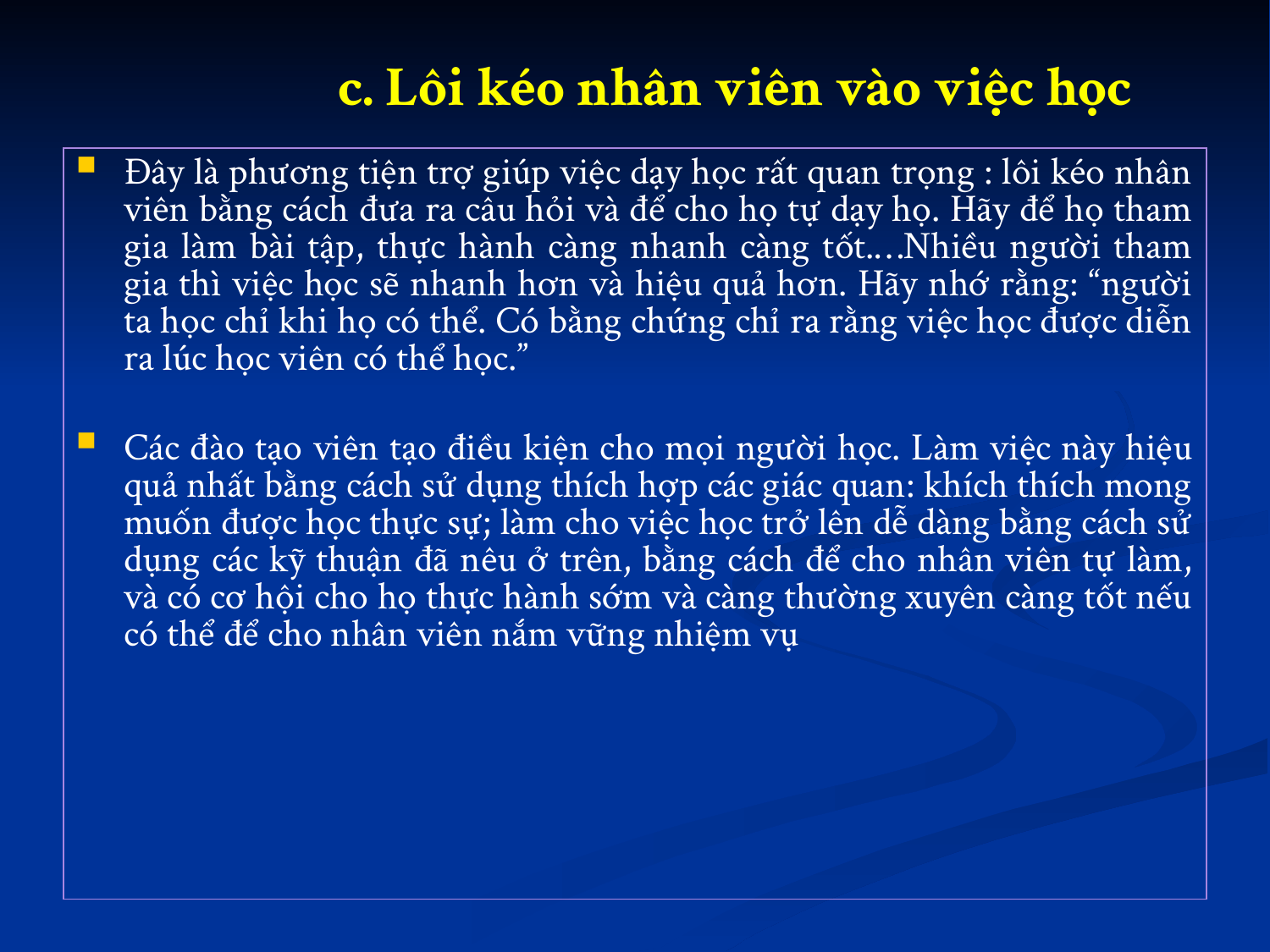

# c. Lôi kéo nhân viên vào việc học
Đây là phương tiện trợ giúp việc dạy học rất quan trọng : lôi kéo nhân viên bằng cách đưa ra câu hỏi và để cho họ tự dạy họ. Hãy để họ tham gia làm bài tập, thực hành càng nhanh càng tốt.…Nhiều người tham gia thì việc học sẽ nhanh hơn và hiệu quả hơn. Hãy nhớ rằng: “người ta học chỉ khi họ có thể. Có bằng chứng chỉ ra rằng việc học được diễn ra lúc học viên có thể học.”

Các đào tạo viên tạo điều kiện cho mọi người học. Làm việc này hiệu quả nhất bằng cách sử dụng thích hợp các giác quan: khích thích mong muốn được học thực sự; làm cho việc học trở lên dễ dàng bằng cách sử dụng các kỹ thuận đã nêu ở trên, bằng cách để cho nhân viên tự làm, và có cơ hội cho họ thực hành sớm và càng thường xuyên càng tốt nếu có thể để cho nhân viên nắm vững nhiệm vụ